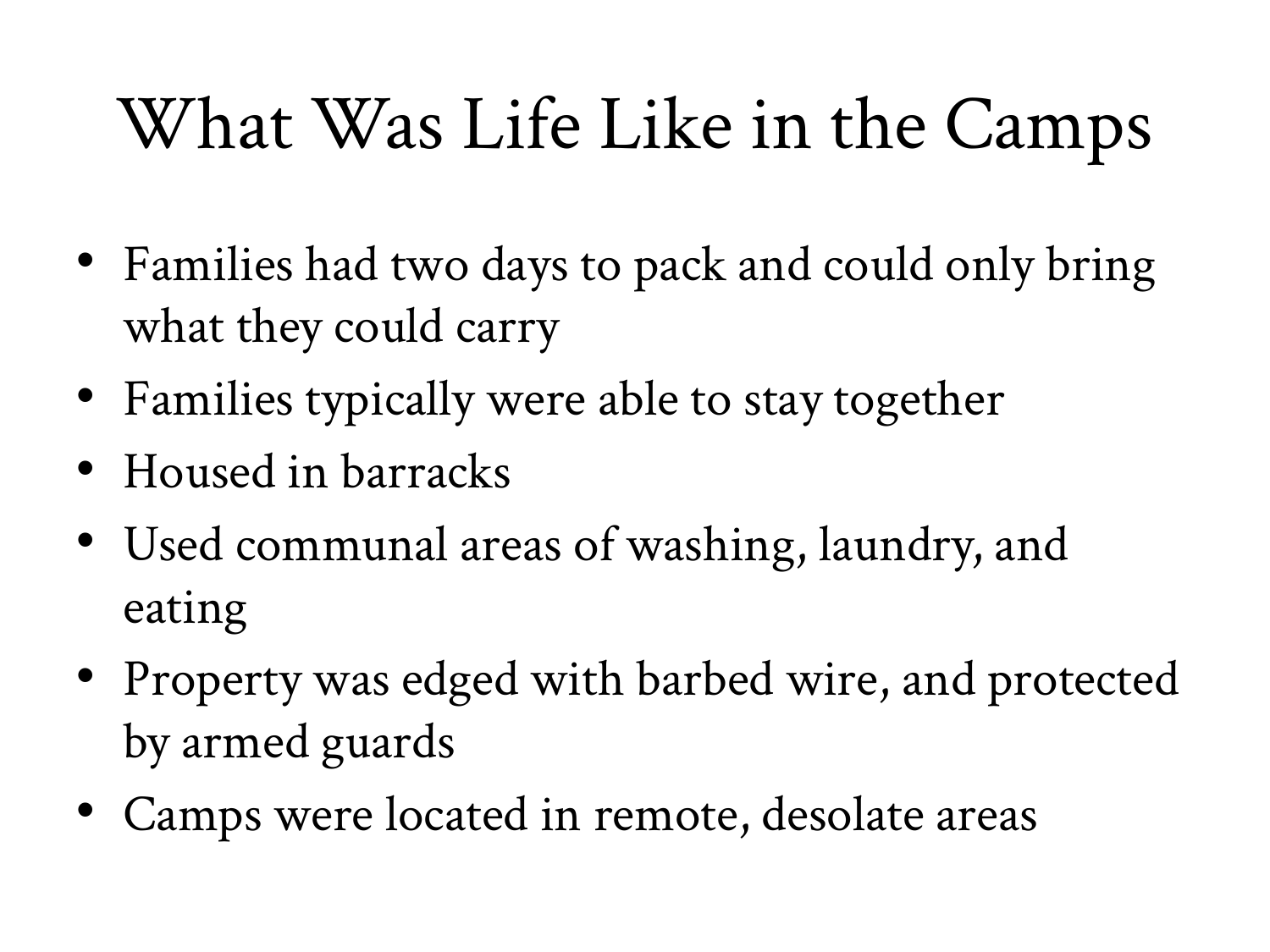

# What Was Life Like in the Camps
Families had two days to pack and could only bring what they could carry
Families typically were able to stay together
Housed in barracks
Used communal areas of washing, laundry, and eating
Property was edged with barbed wire, and protected by armed guards
Camps were located in remote, desolate areas